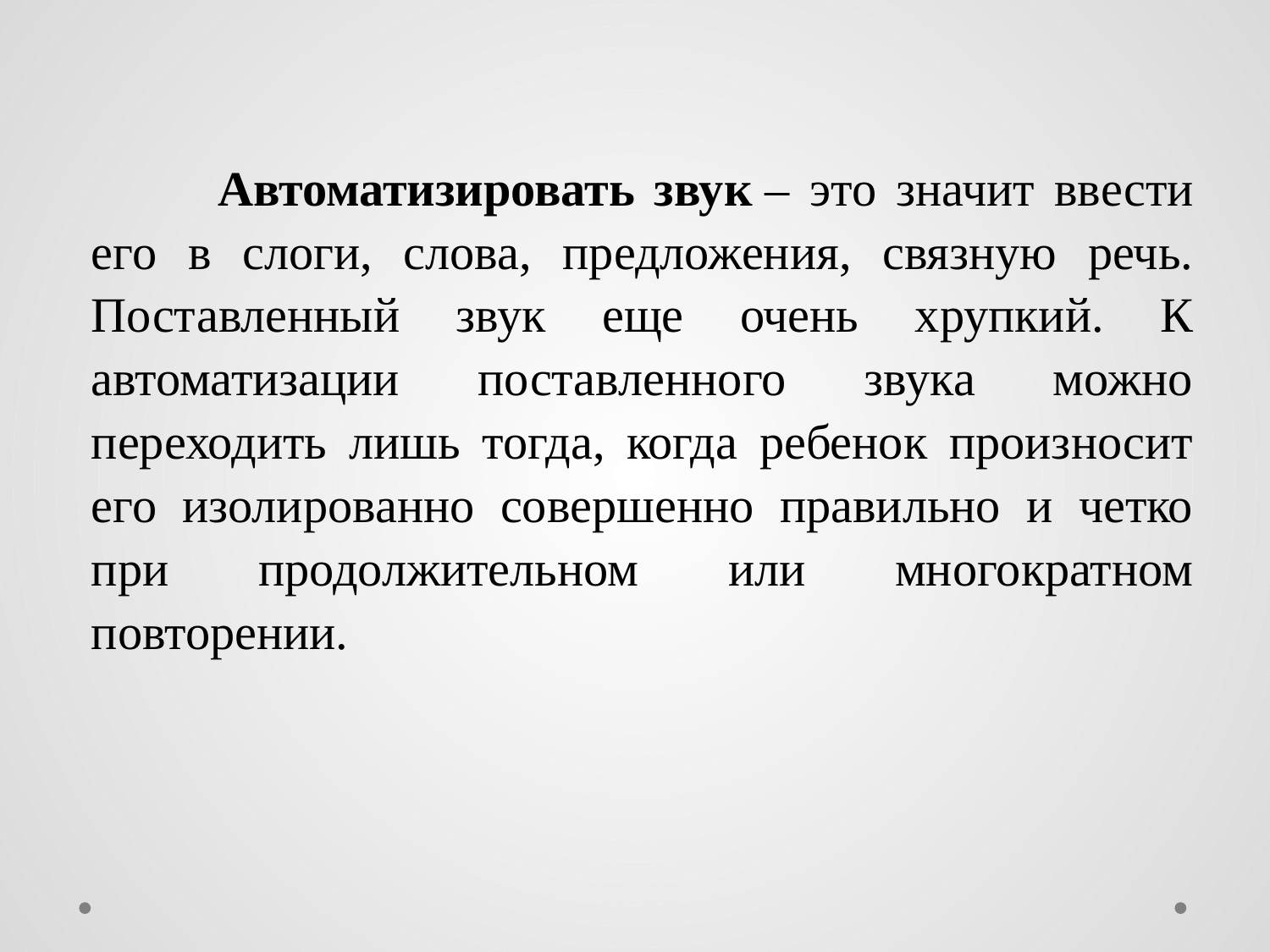

Автоматизировать звук – это значит ввести его в слоги, слова, предложения, связную речь. Поставленный звук еще очень хрупкий. К автоматизации поставленного звука можно переходить лишь тогда, когда ребенок произносит его изолированно совершенно правильно и четко при продолжительном или многократном повторении.